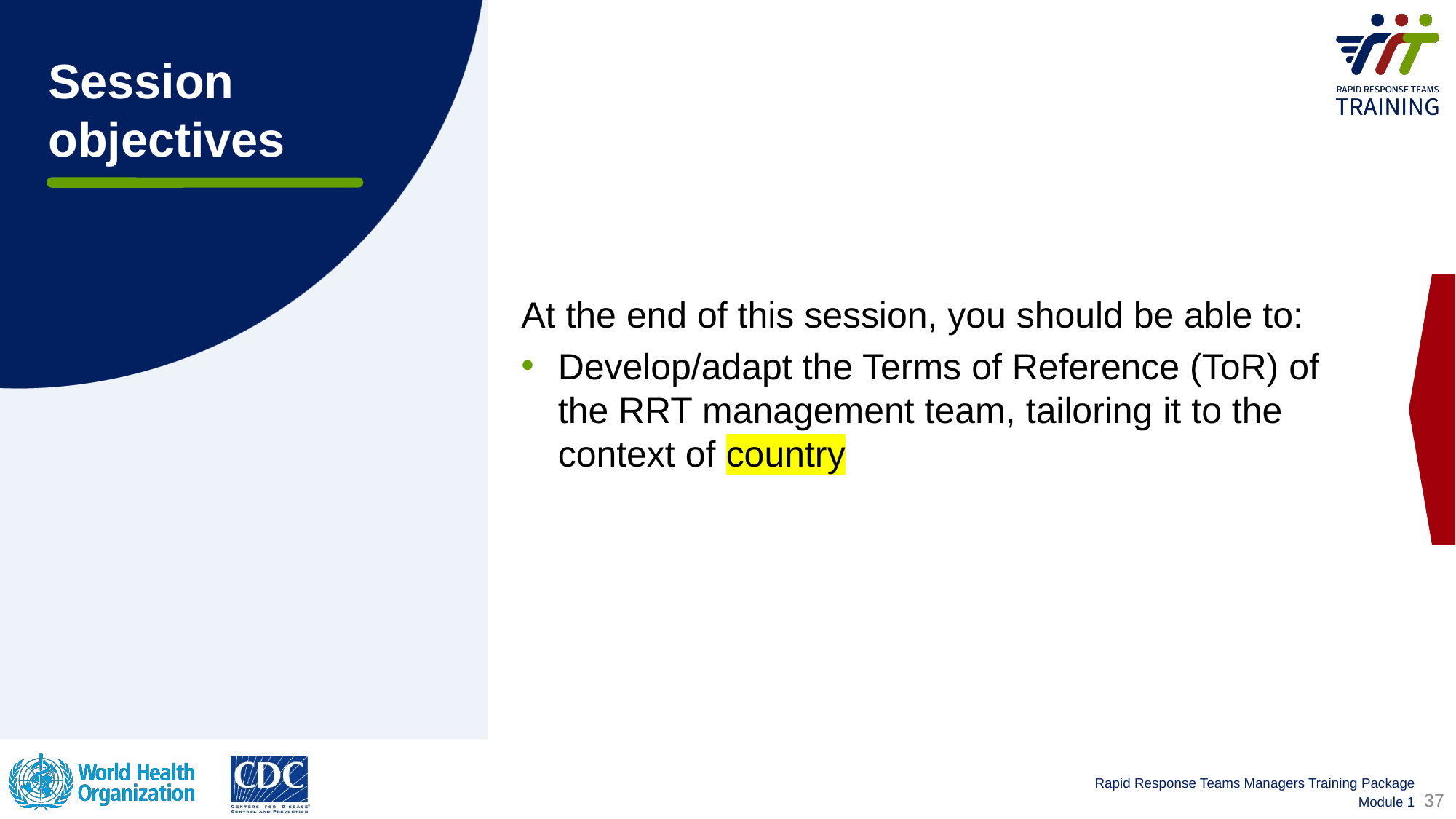

Session objectives

At the end of this session, you should be able to:
Develop/adapt the Terms of Reference (ToR) of the RRT management team, tailoring it to the context of country

37